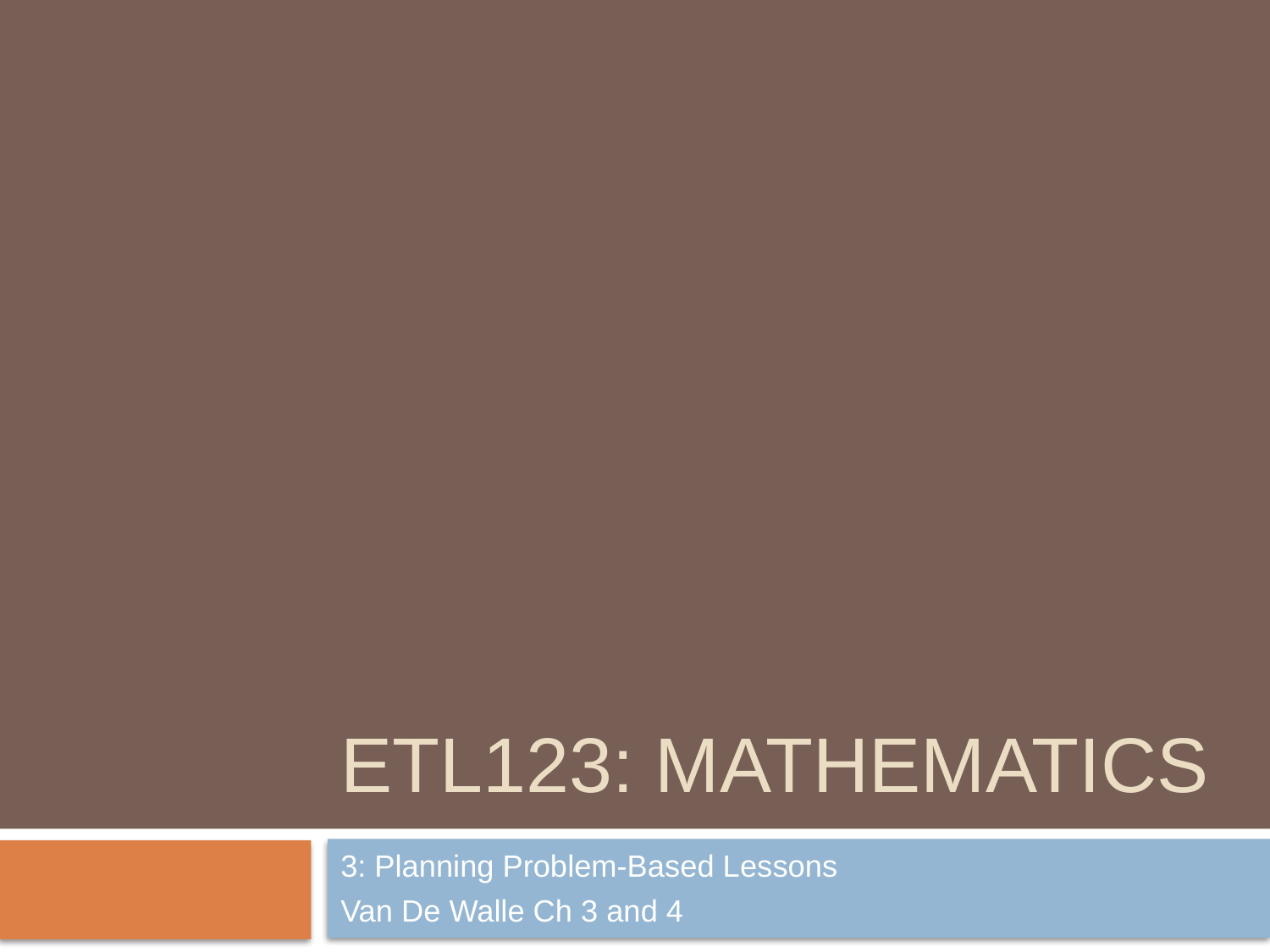

# ETL123: Mathematics
3: Planning Problem-Based Lessons
Van De Walle Ch 3 and 4